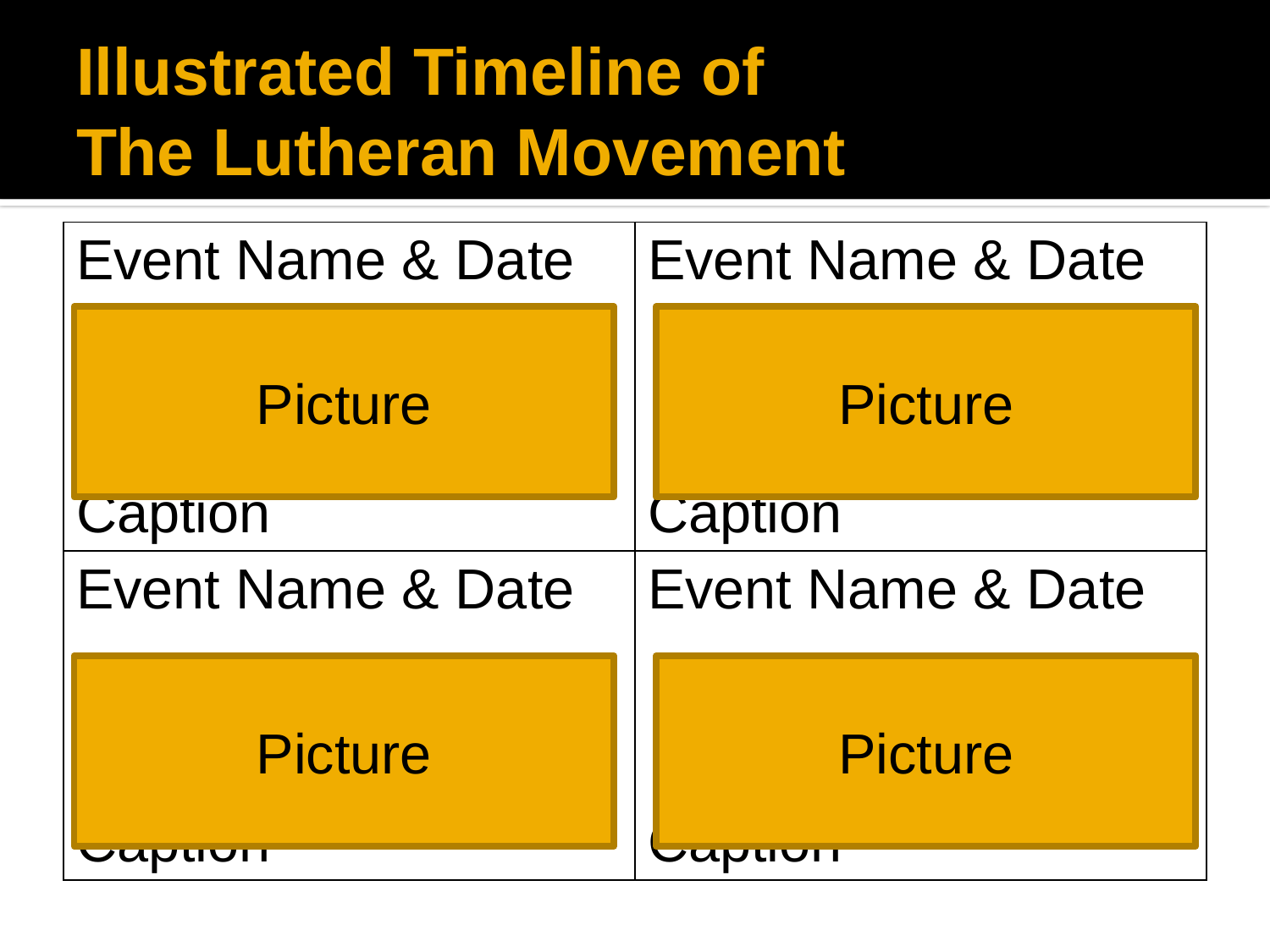

# Illustrated Timeline of The Lutheran Movement
| Event Name & Date Caption | Event Name & Date Caption |
| --- | --- |
| Event Name & Date Caption | Event Name & Date Caption |
Picture
Picture
Picture
Picture